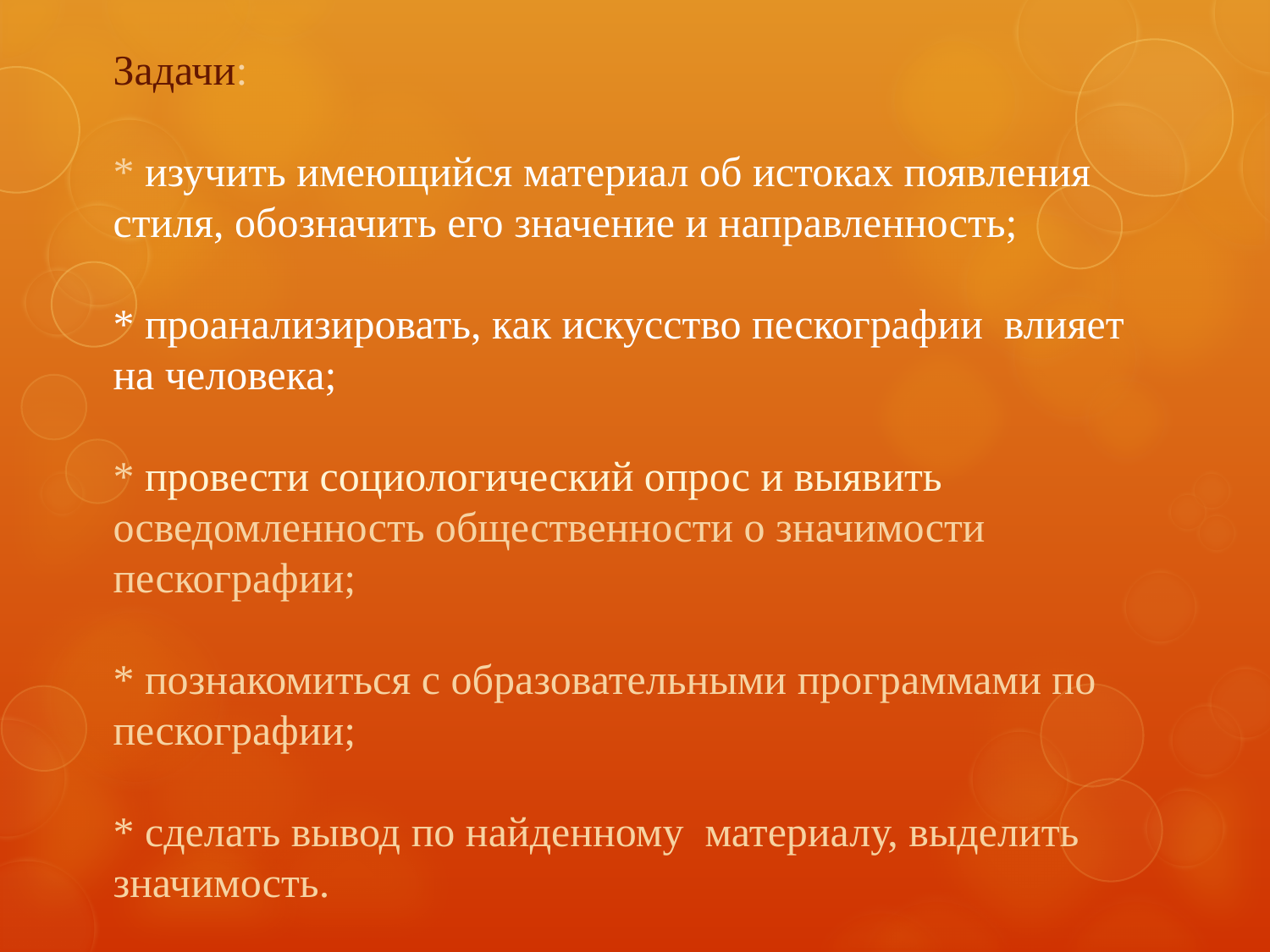

Задачи:
* изучить имеющийся материал об истоках появления стиля, обозначить его значение и направленность;
* проанализировать, как искусство пескографии  влияет на человека;
* провести социологический опрос и выявить осведомленность общественности о значимости пескографии;
* познакомиться с образовательными программами по пескографии;
* сделать вывод по найденному  материалу, выделить значимость.
#